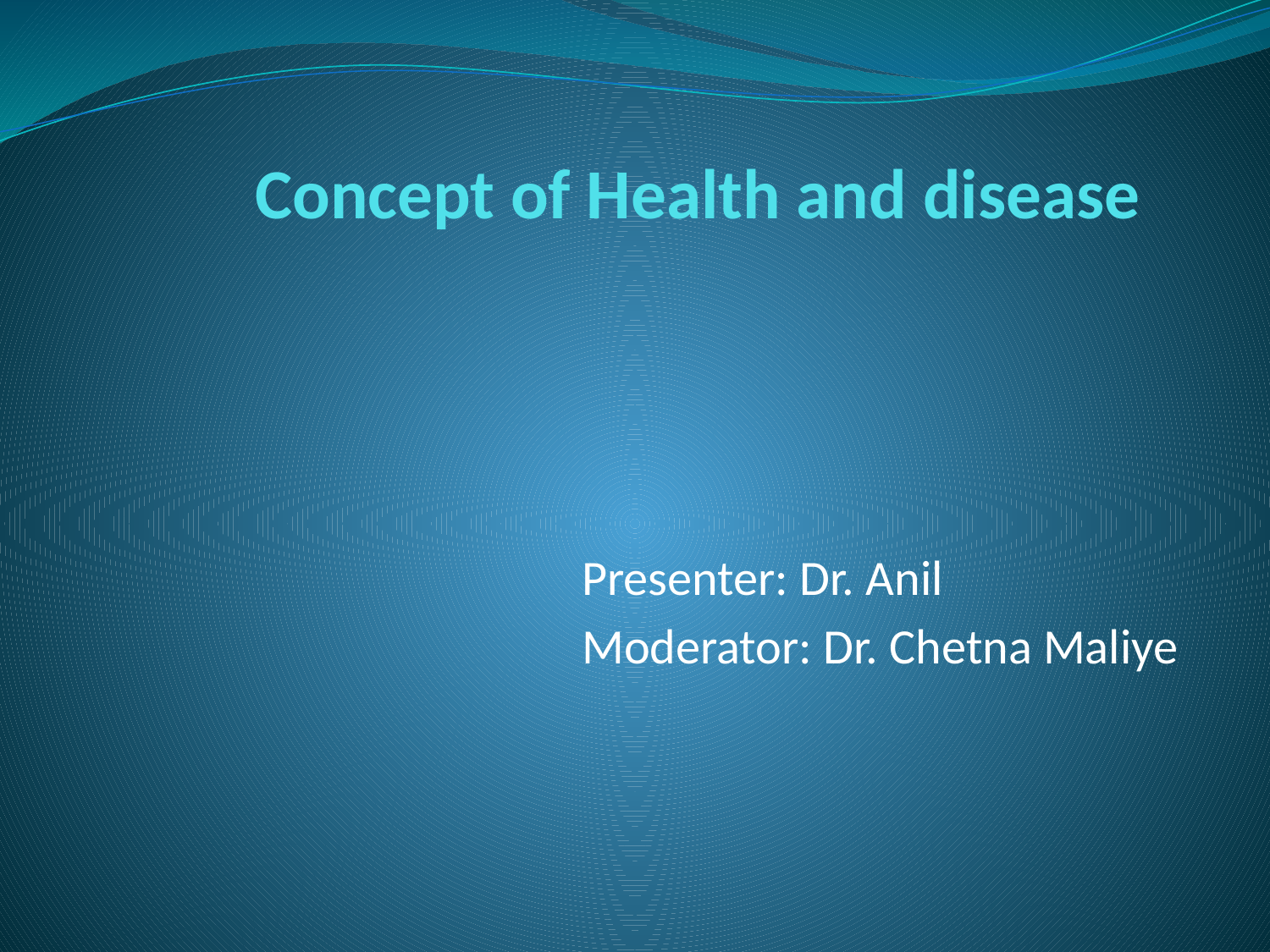

# Concept of Health and disease
Presenter: Dr. Anil
Moderator: Dr. Chetna Maliye